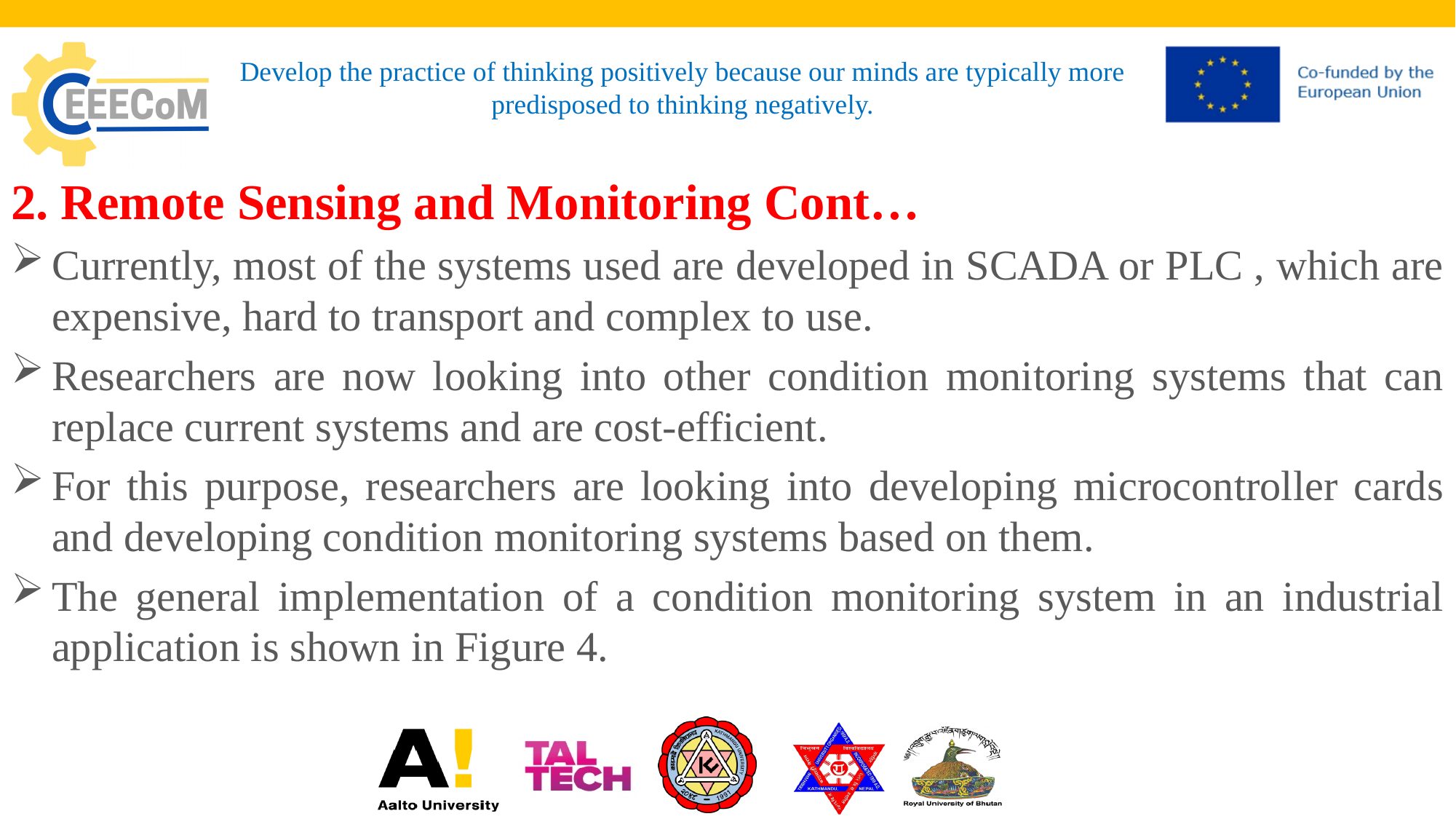

# Develop the practice of thinking positively because our minds are typically more predisposed to thinking negatively.
2. Remote Sensing and Monitoring Cont…
Currently, most of the systems used are developed in SCADA or PLC , which are expensive, hard to transport and complex to use.
Researchers are now looking into other condition monitoring systems that can replace current systems and are cost-efficient.
For this purpose, researchers are looking into developing microcontroller cards and developing condition monitoring systems based on them.
The general implementation of a condition monitoring system in an industrial application is shown in Figure 4.